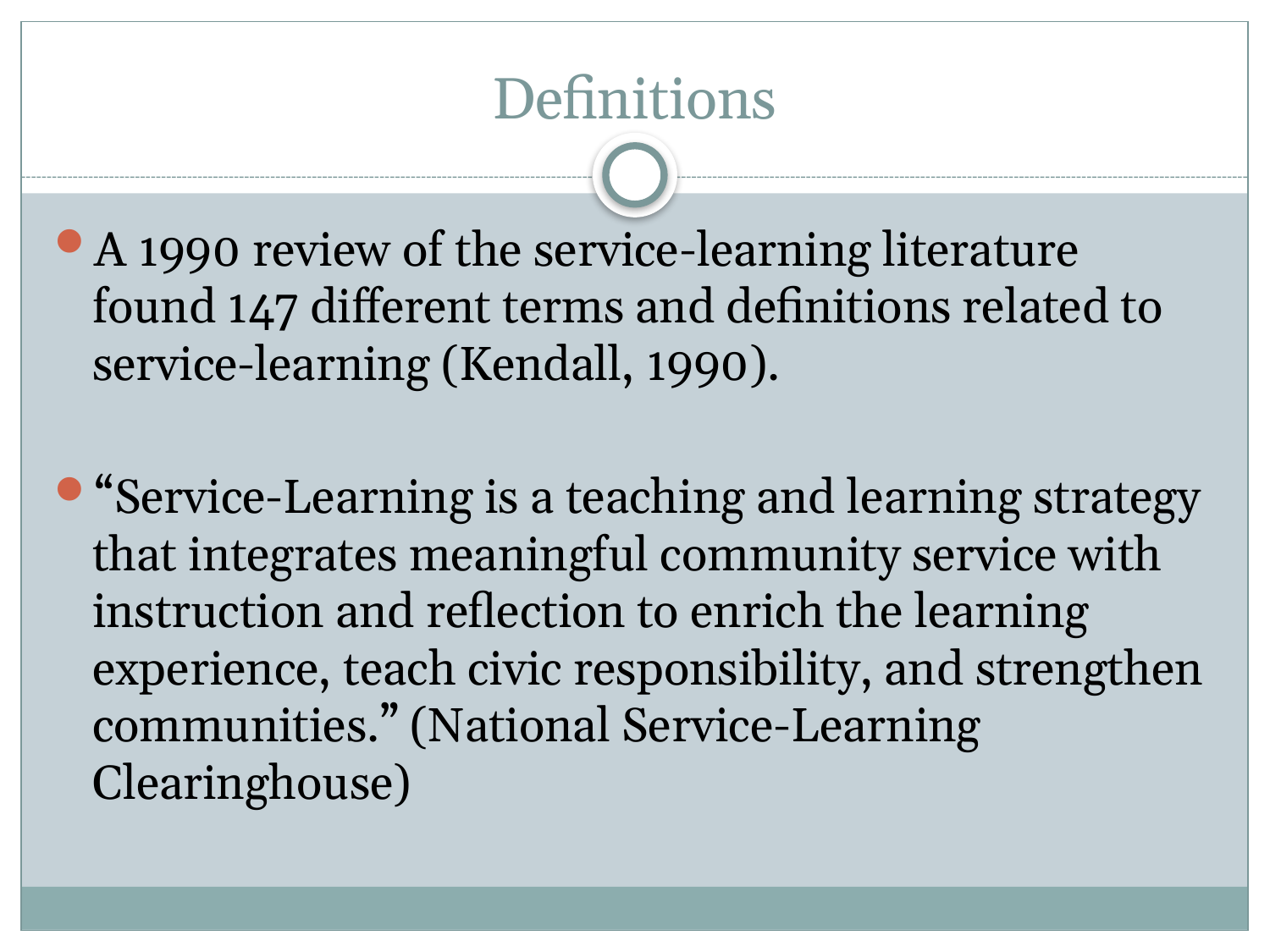

# Definitions
A 1990 review of the service-learning literature found 147 different terms and definitions related to service-learning (Kendall, 1990).

“Service-Learning is a teaching and learning strategy that integrates meaningful community service with instruction and reflection to enrich the learning experience, teach civic responsibility, and strengthen communities.” (National Service-Learning Clearinghouse)